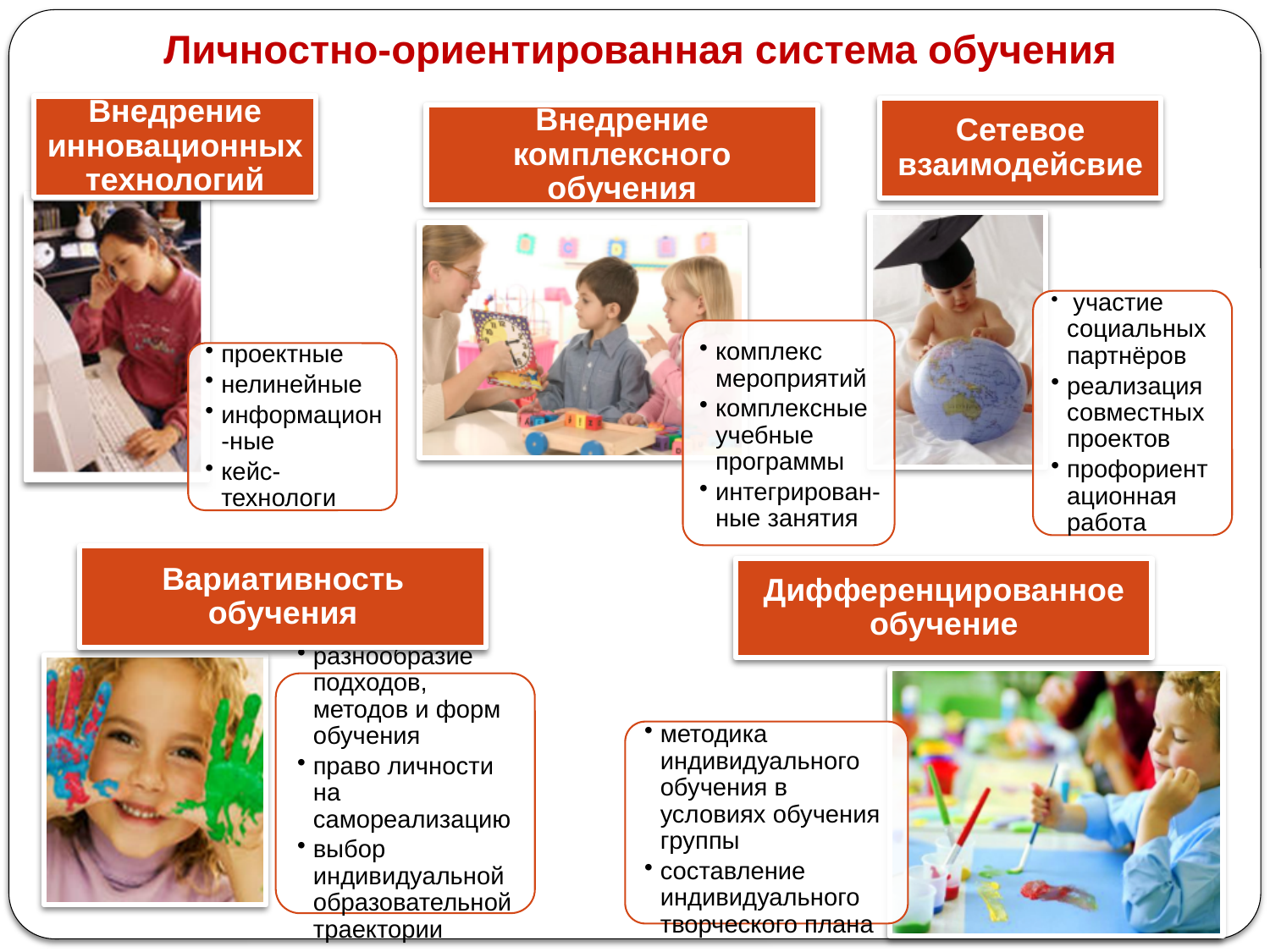

# Личностно-ориентированная система обучения
проектные
нелинейные
информацион-ные
кейс-технологи
Внедрение инновационных технологий
 участие социальных партнёров
реализация совместных проектов
профориентационная работа
Сетевое взаимодейсвие
разнообразие подходов, методов и форм обучения
право личности на самореализацию
выбор индивидуальной образовательной траектории
Вариативность обучения

комплекс мероприятий
комплексные учебные программы
интегрирован-ные занятия

Внедрение комплексного обучения

методика индивидуального обучения в условиях обучения группы
составление индивидуального творческого плана

Дифференцированное обучение